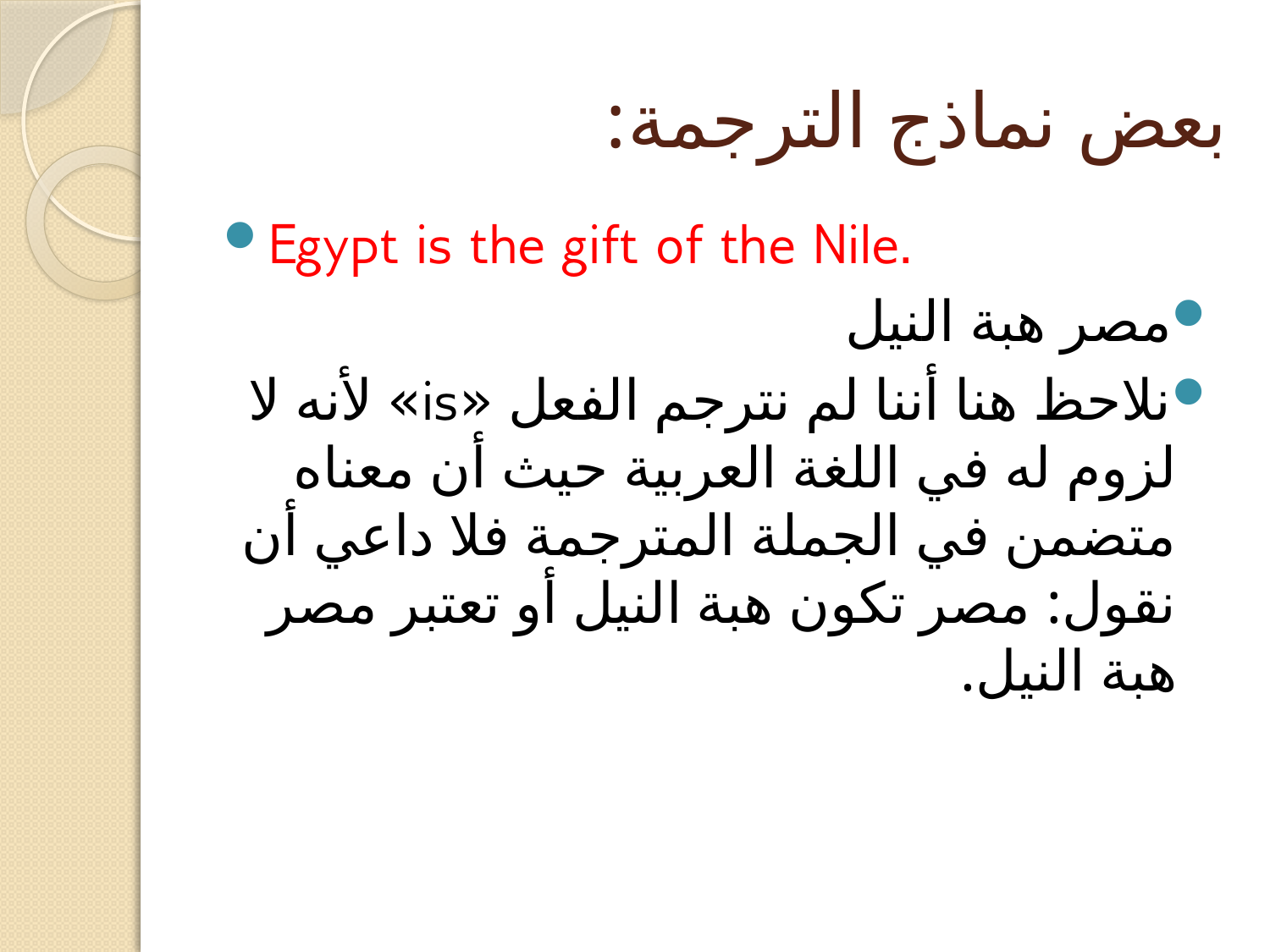

# بعض نماذج الترجمة:
Egypt is the gift of the Nile.
مصر هبة النيل
نلاحظ هنا أننا لم نترجم الفعل «is» لأنه لا لزوم له في اللغة العربية حيث أن معناه متضمن في الجملة المترجمة فلا داعي أن نقول: مصر تكون هبة النيل أو تعتبر مصر هبة النيل.